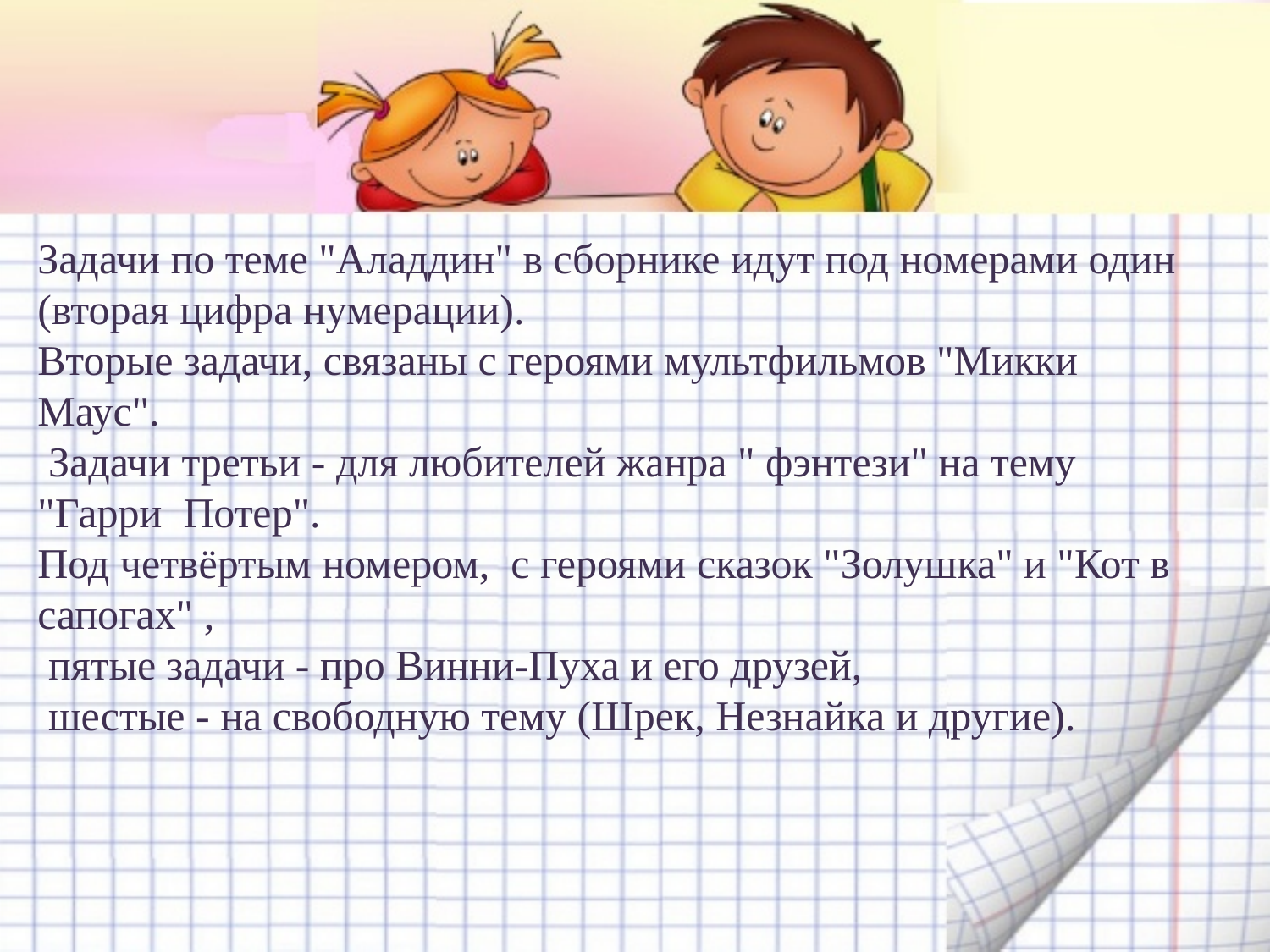

Задачи по теме "Аладдин" в сборнике идут под номерами один (вторая цифра нумерации).
Вторые задачи, связаны с героями мультфильмов "Микки Маус".
 Задачи третьи - для любителей жанра " фэнтези" на тему "Гарри  Потер".
Под четвёртым номером,  с героями сказок "Золушка" и "Кот в сапогах" ,
 пятые задачи - про Винни-Пуха и его друзей,
 шестые - на свободную тему (Шрек, Незнайка и другие).